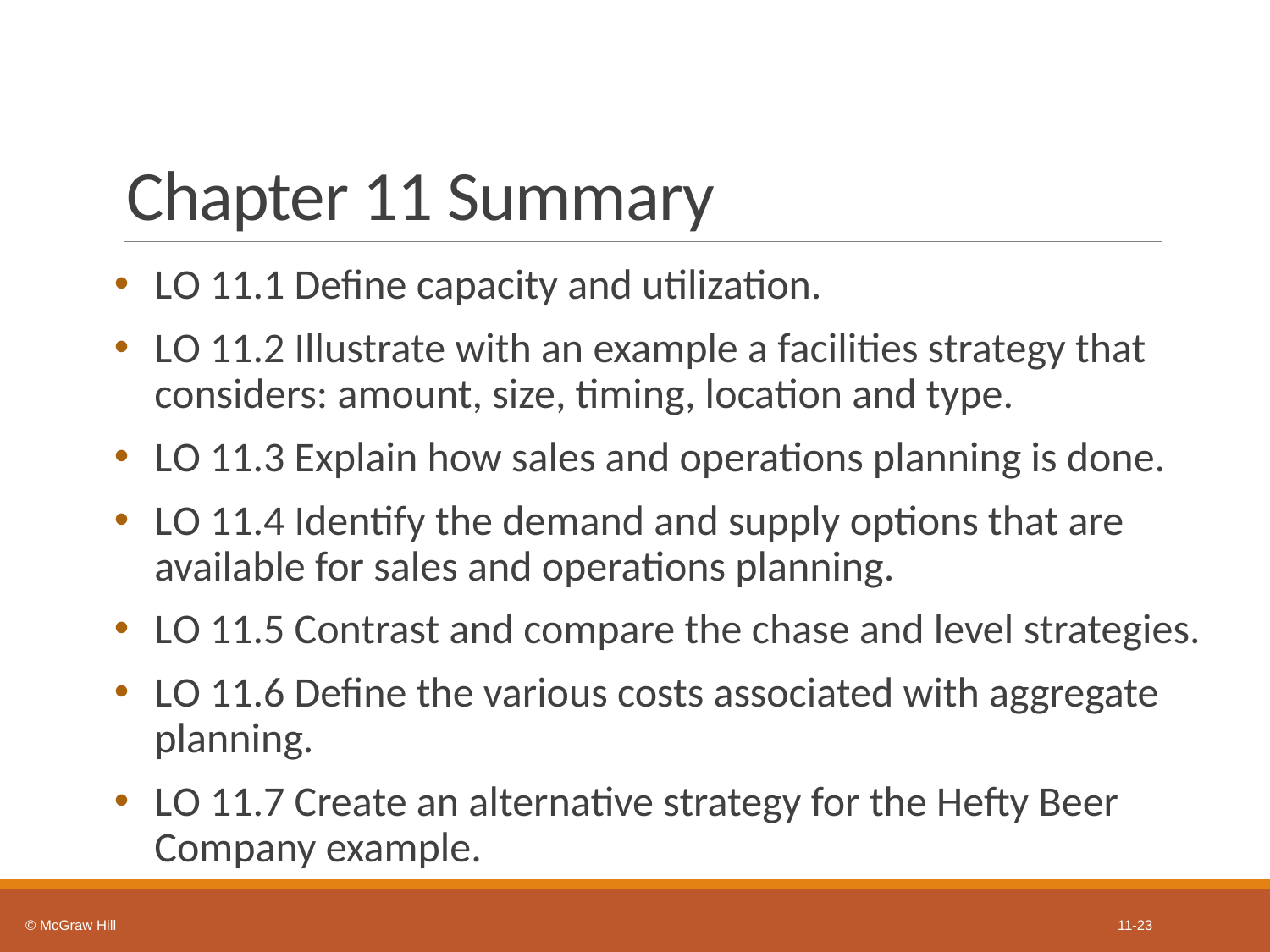

# Chapter 11 Summary
L O 11.1 Define capacity and utilization.
L O 11.2 Illustrate with an example a facilities strategy that considers: amount, size, timing, location and type.
L O 11.3 Explain how sales and operations planning is done.
L O 11.4 Identify the demand and supply options that are available for sales and operations planning.
L O 11.5 Contrast and compare the chase and level strategies.
L O 11.6 Define the various costs associated with aggregate planning.
L O 11.7 Create an alternative strategy for the Hefty Beer Company example.